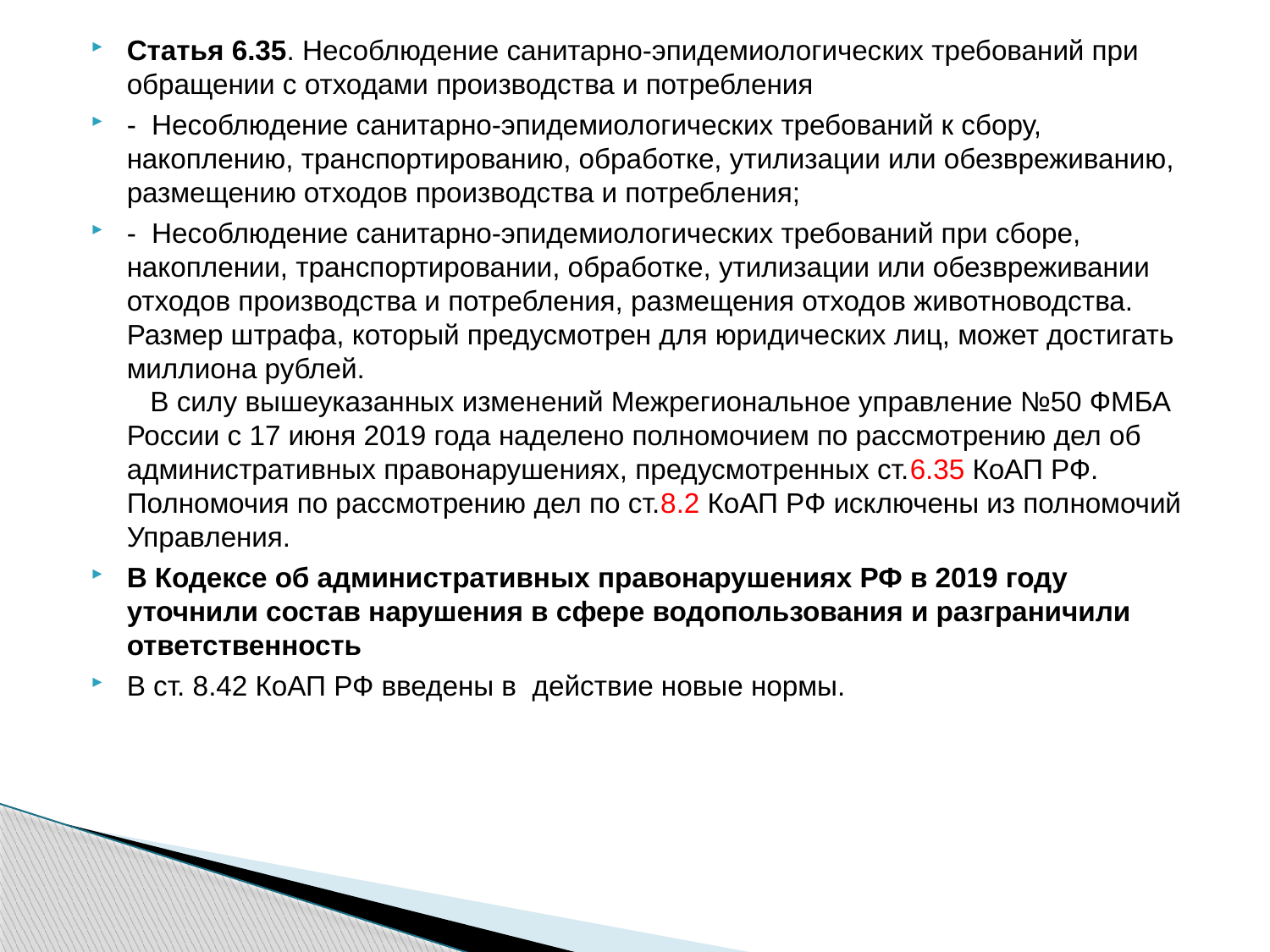

Статья 6.35. Несоблюдение санитарно-эпидемиологических требований при обращении с отходами производства и потребления
-  Несоблюдение санитарно-эпидемиологических требований к сбору, накоплению, транспортированию, обработке, утилизации или обезвреживанию, размещению отходов производства и потребления;
-  Несоблюдение санитарно-эпидемиологических требований при сборе, накоплении, транспортировании, обработке, утилизации или обезвреживании отходов производства и потребления, размещения отходов животноводства. Размер штрафа, который предусмотрен для юридических лиц, может достигать миллиона рублей.
   В силу вышеуказанных изменений Межрегиональное управление №50 ФМБА России с 17 июня 2019 года наделено полномочием по рассмотрению дел об административных правонарушениях, предусмотренных ст.6.35 КоАП РФ. Полномочия по рассмотрению дел по ст.8.2 КоАП РФ исключены из полномочий Управления.
В Кодексе об административных правонарушениях РФ в 2019 году уточнили состав нарушения в сфере водопользования и разграничили ответственность
В ст. 8.42 КоАП РФ введены в  действие новые нормы.